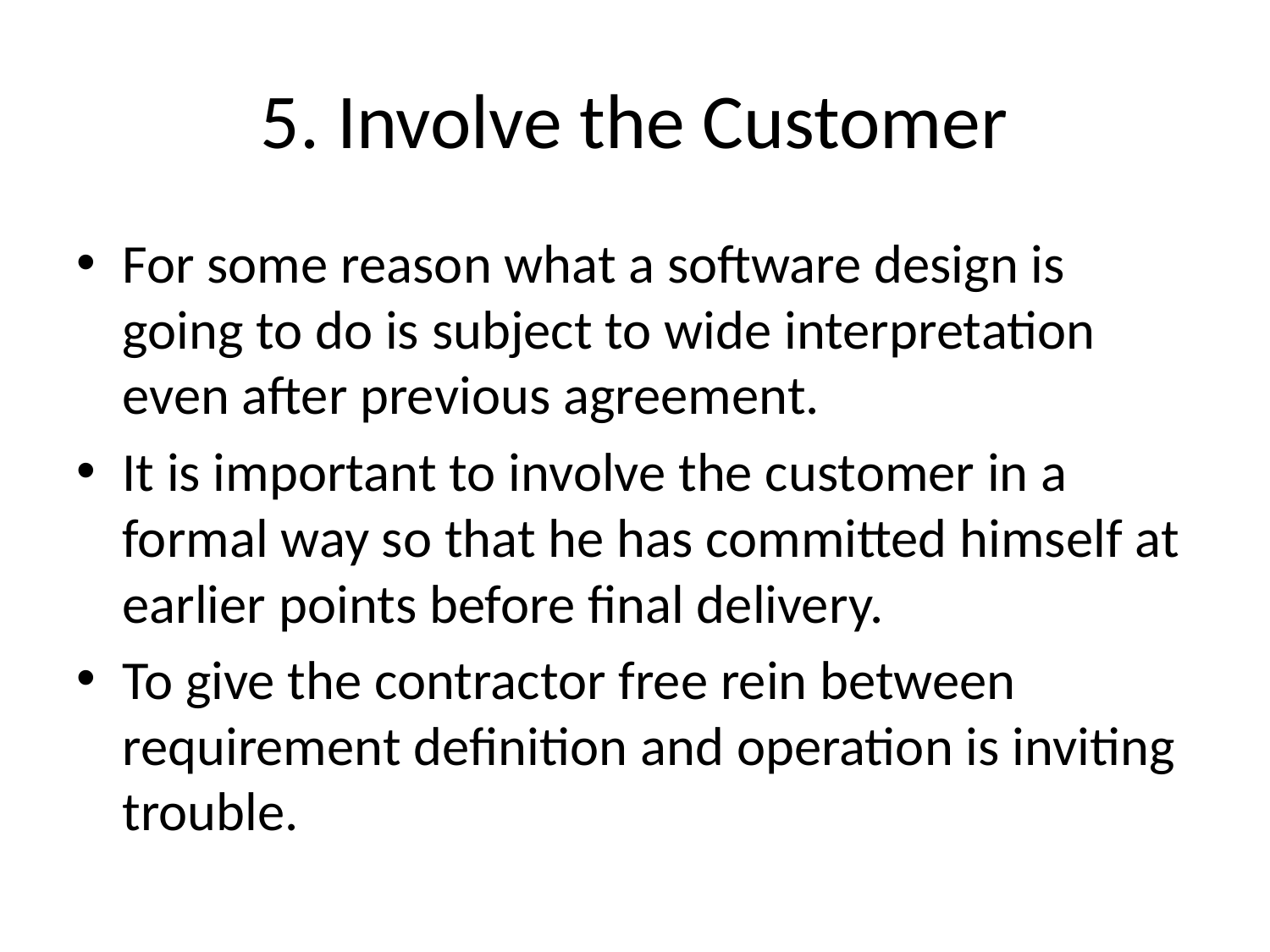

# 5. Involve the Customer
For some reason what a software design is going to do is subject to wide interpretation even after previous agreement.
It is important to involve the customer in a formal way so that he has committed himself at earlier points before final delivery.
To give the contractor free rein between requirement definition and operation is inviting trouble.